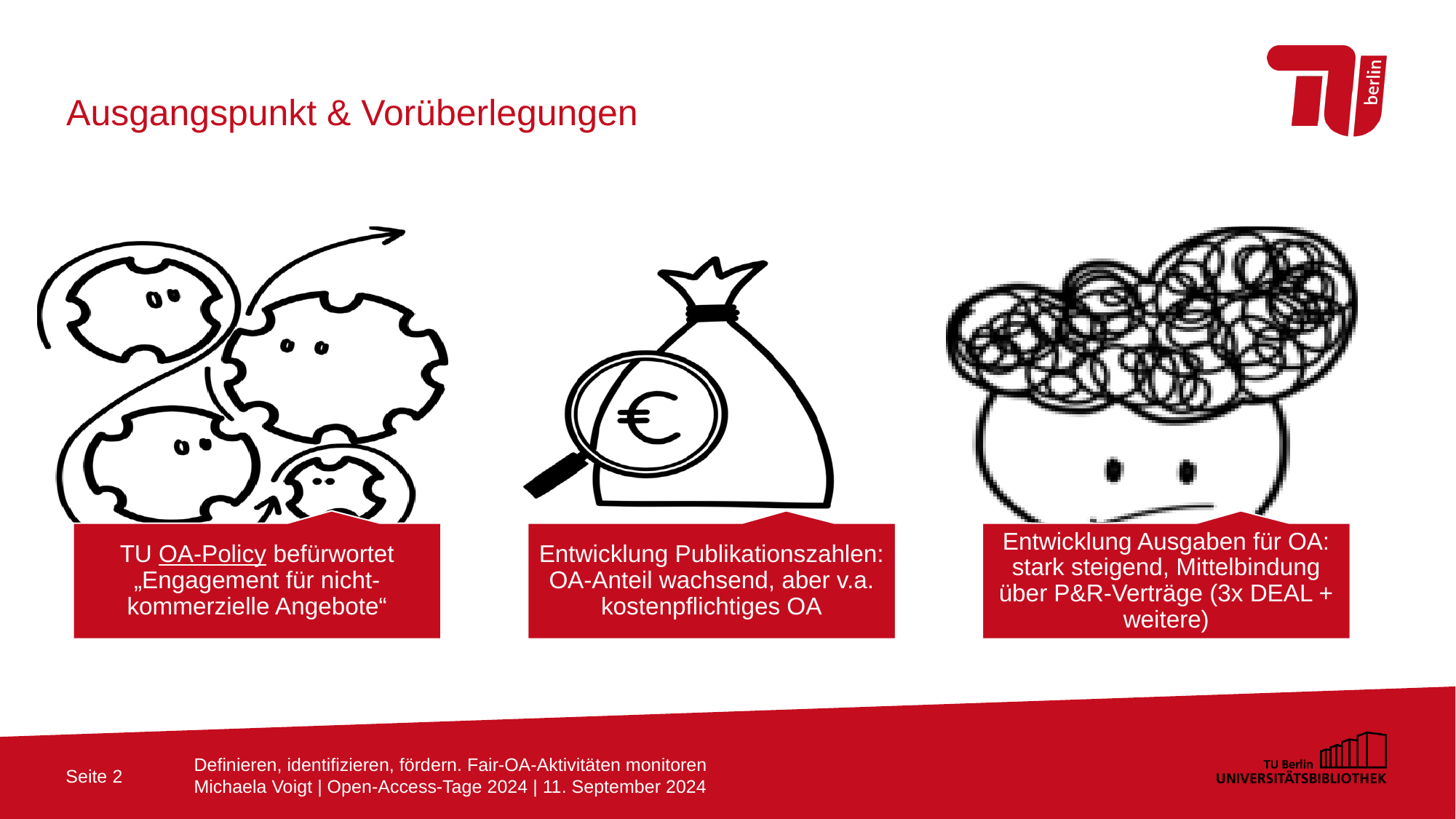

Ausgangspunkt & Vorüberlegungen
TU OA-Policy befürwortet „Engagement für nicht-kommerzielle Angebote“
Entwicklung Publikationszahlen: OA-Anteil wachsend, aber v.a. kostenpflichtiges OA
Entwicklung Ausgaben für OA: stark steigend, Mittelbindung über P&R-Verträge (3x DEAL + weitere)